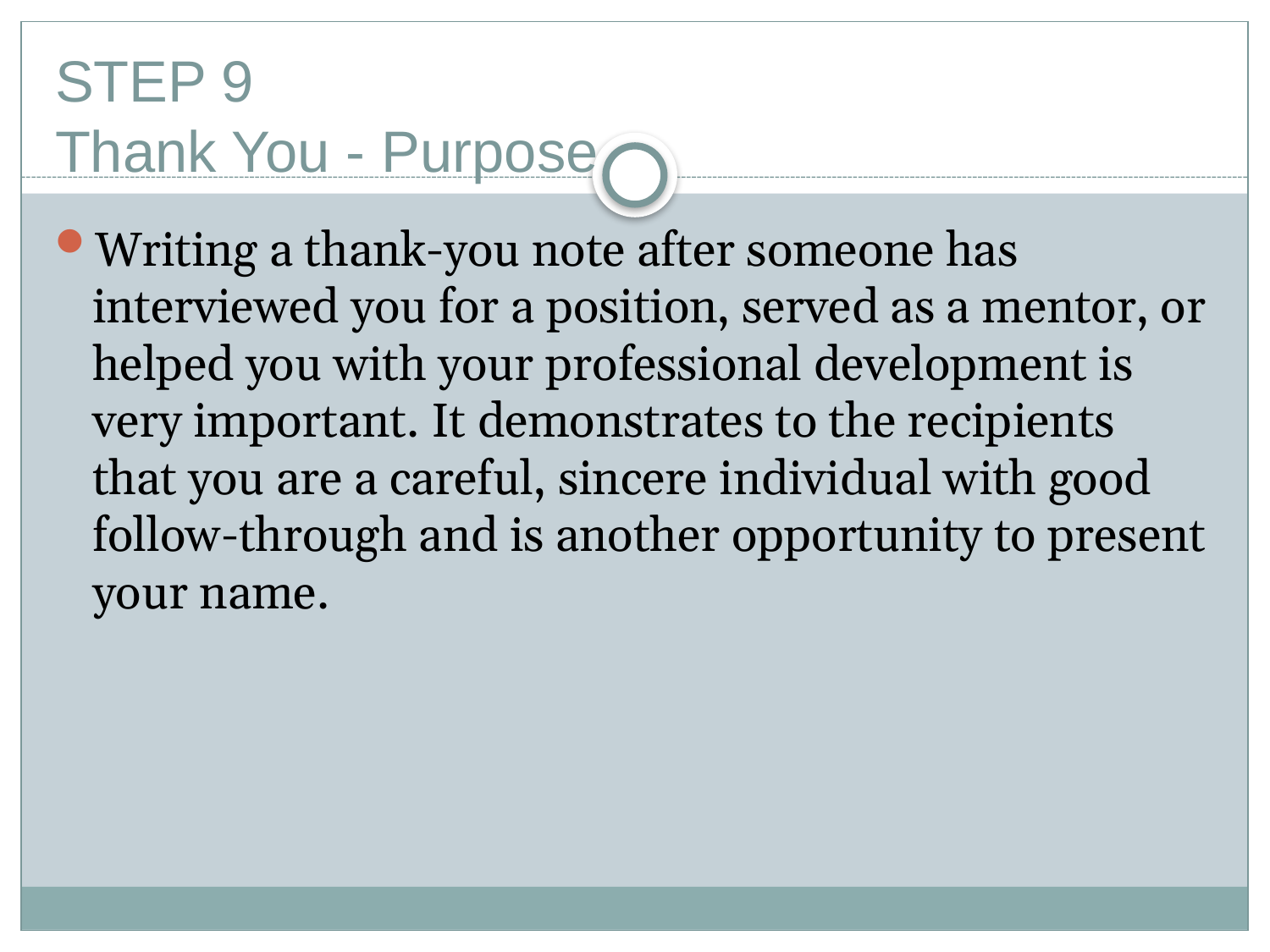

# STEP 9 Thank You - Purpose
Writing a thank-you note after someone has interviewed you for a position, served as a mentor, or helped you with your professional development is very important. It demonstrates to the recipients that you are a careful, sincere individual with good follow-through and is another opportunity to present your name.